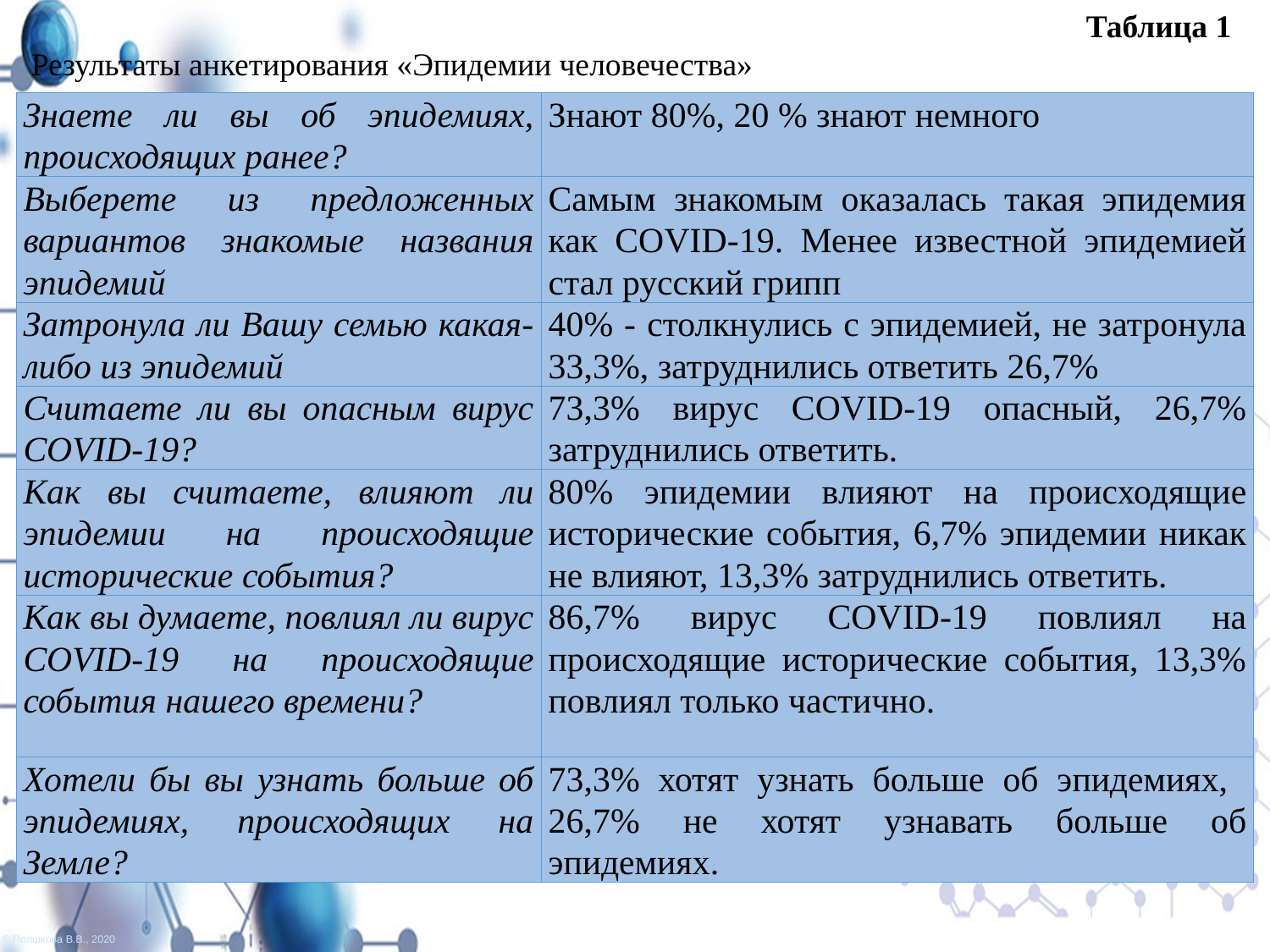

Таблица 1
Результаты анкетирования «Эпидемии человечества»
| Знаете ли вы об эпидемиях, происходящих ранее? | Знают 80%, 20 % знают немного |
| --- | --- |
| Выберете из предложенных вариантов знакомые названия эпидемий | Самым знакомым оказалась такая эпидемия как COVID-19. Менее известной эпидемией стал русский грипп |
| Затронула ли Вашу семью какая- либо из эпидемий | 40% - столкнулись с эпидемией, не затронула 33,3%, затруднились ответить 26,7% |
| Считаете ли вы опасным вирус COVID-19? | 73,3% вирус COVID-19 опасный, 26,7% затруднились ответить. |
| Как вы считаете, влияют ли эпидемии на происходящие исторические события? | 80% эпидемии влияют на происходящие исторические события, 6,7% эпидемии никак не влияют, 13,3% затруднились ответить. |
| Как вы думаете, повлиял ли вирус COVID-19 на происходящие события нашего времени? | 86,7% вирус COVID-19 повлиял на происходящие исторические события, 13,3% повлиял только частично. |
| Хотели бы вы узнать больше об эпидемиях, происходящих на Земле? | 73,3% хотят узнать больше об эпидемиях, 26,7% не хотят узнавать больше об эпидемиях. |